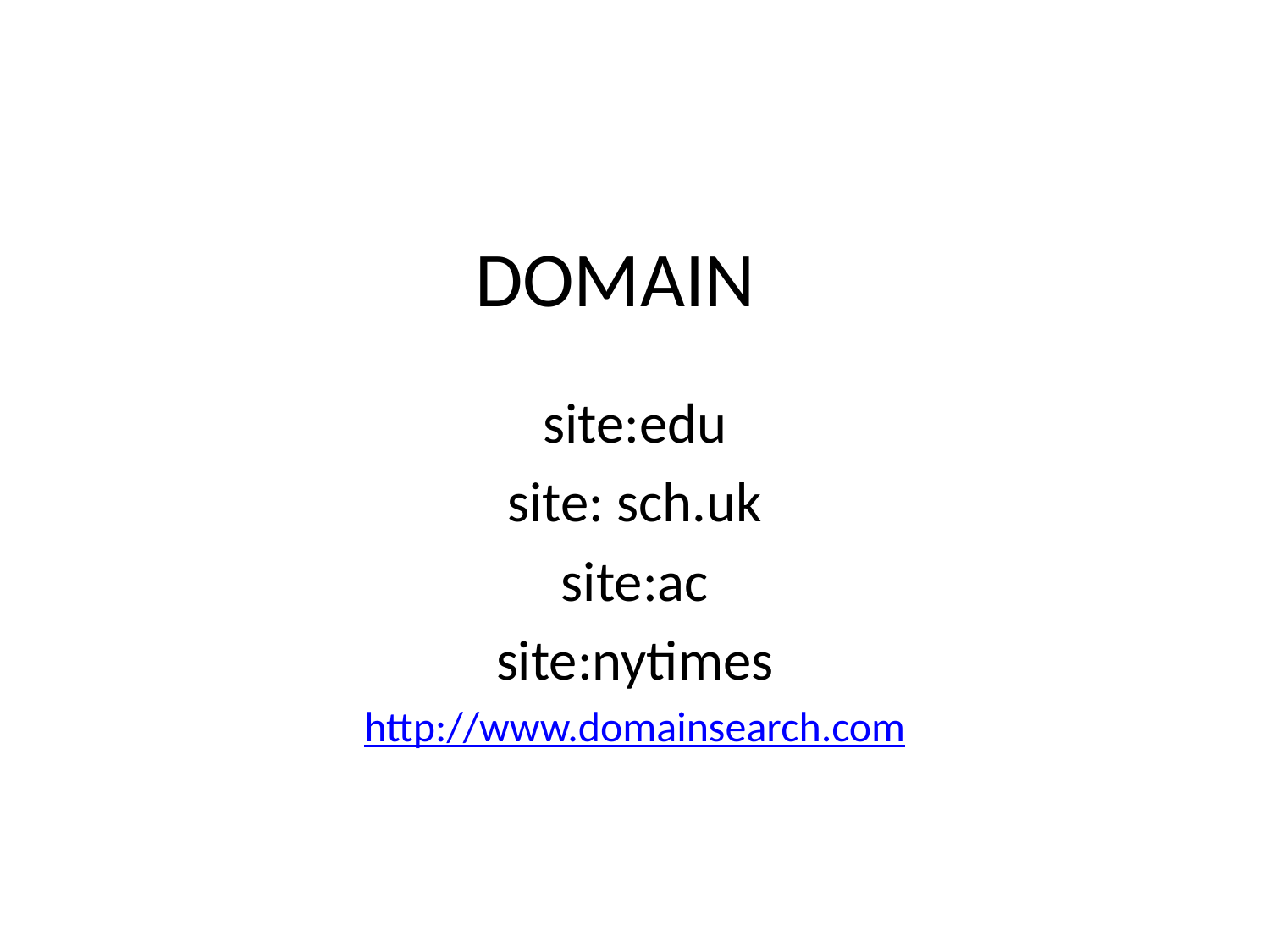

# DOMAIN

site:edu
site: sch.uk
site:ac
site:nytimes
http://www.domainsearch.com